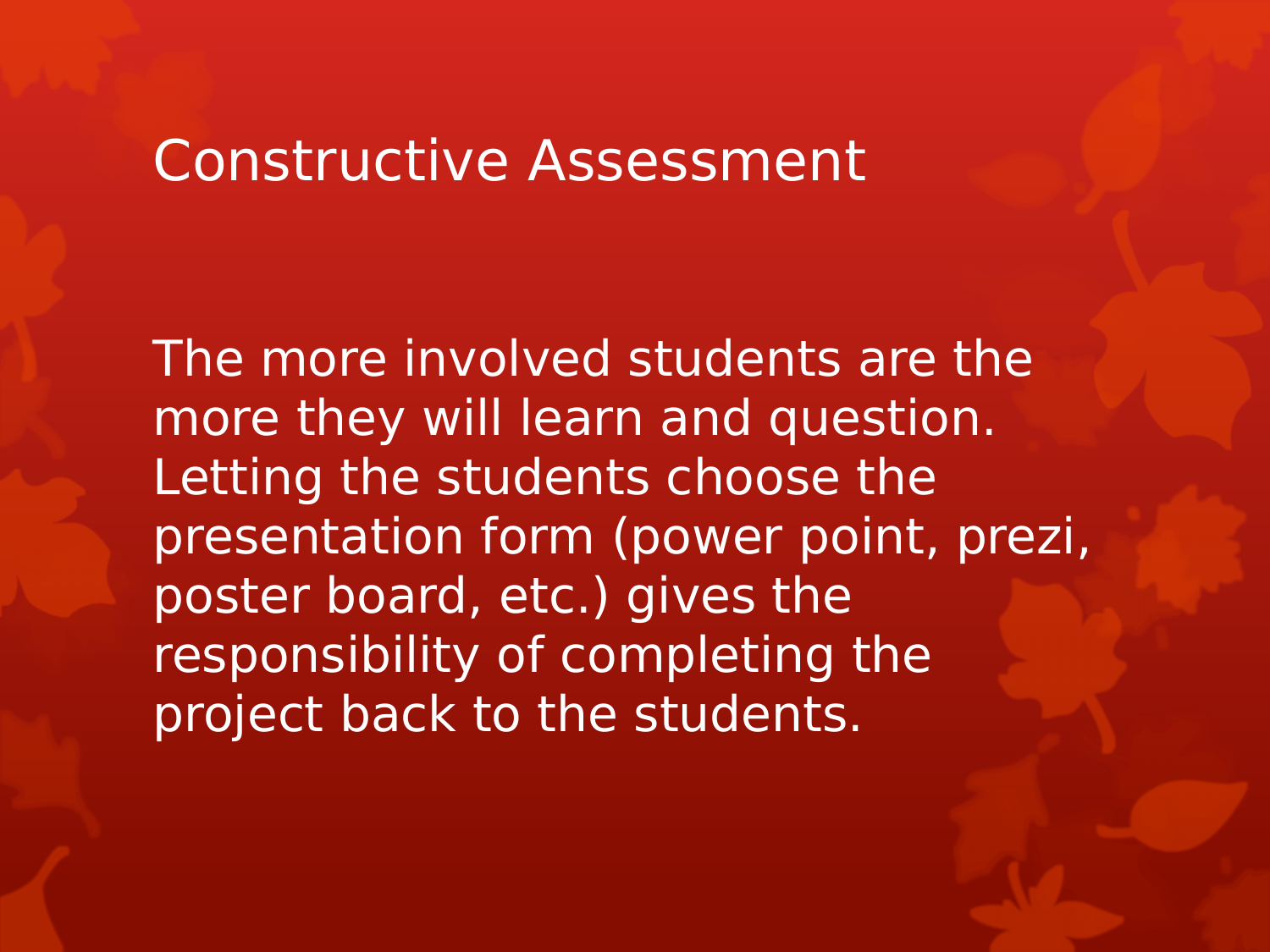

# Constructive Assessment

The more involved students are the more they will learn and question. Letting the students choose the presentation form (power point, prezi, poster board, etc.) gives the responsibility of completing the project back to the students.